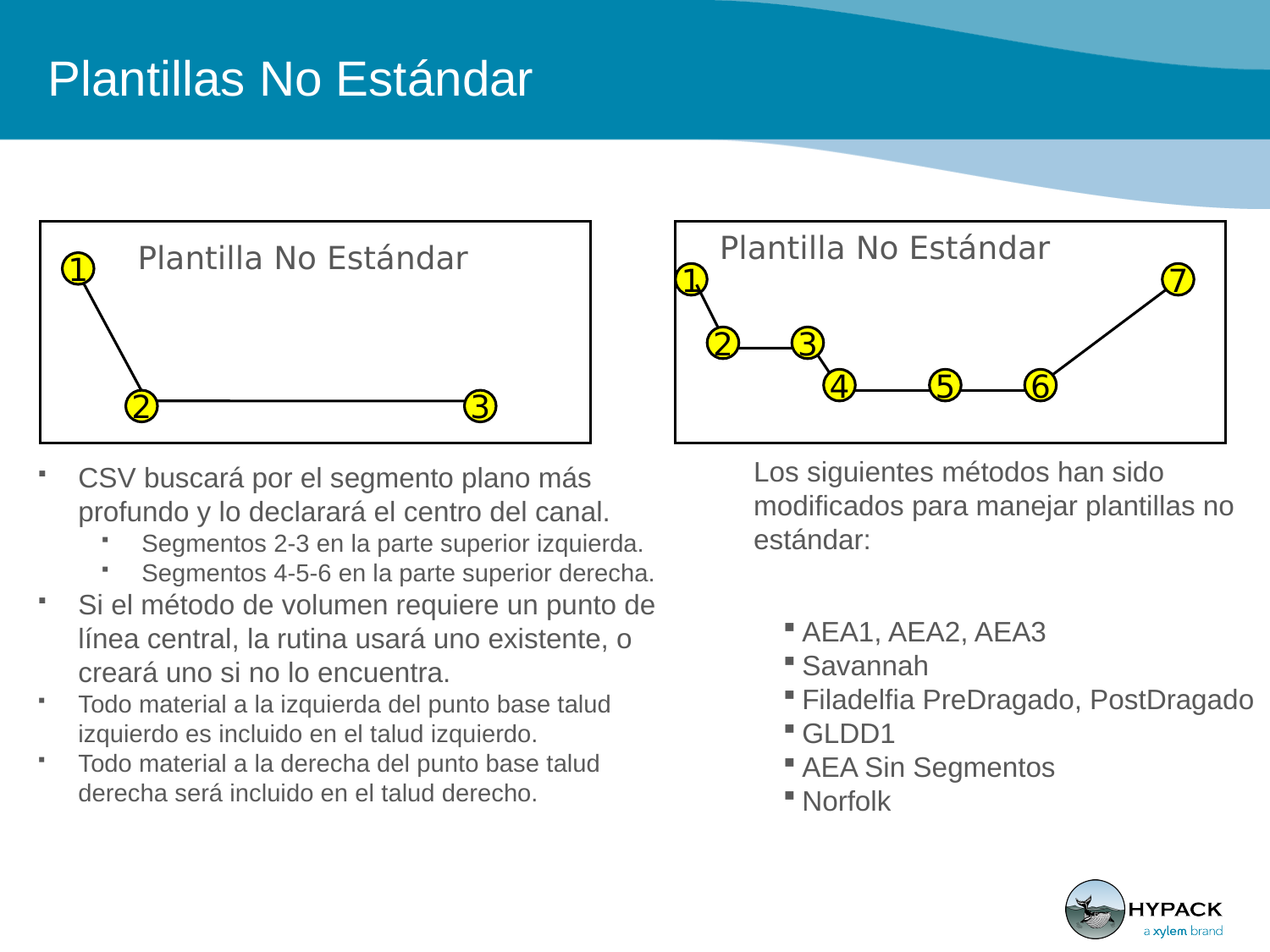

# Plantillas No Estándar

Plantilla No Estándar
Plantilla No Estándar
1

1
7

2
3

4
5
6
2
3

CSV buscará por el segmento plano más profundo y lo declarará el centro del canal.
Segmentos 2-3 en la parte superior izquierda.
Segmentos 4-5-6 en la parte superior derecha.
Si el método de volumen requiere un punto de línea central, la rutina usará uno existente, o creará uno si no lo encuentra.
Todo material a la izquierda del punto base talud izquierdo es incluido en el talud izquierdo.
Todo material a la derecha del punto base talud derecha será incluido en el talud derecho.
Los siguientes métodos han sido modificados para manejar plantillas no estándar:

AEA1, AEA2, AEA3
Savannah
Filadelfia PreDragado, PostDragado
GLDD1
AEA Sin Segmentos
Norfolk